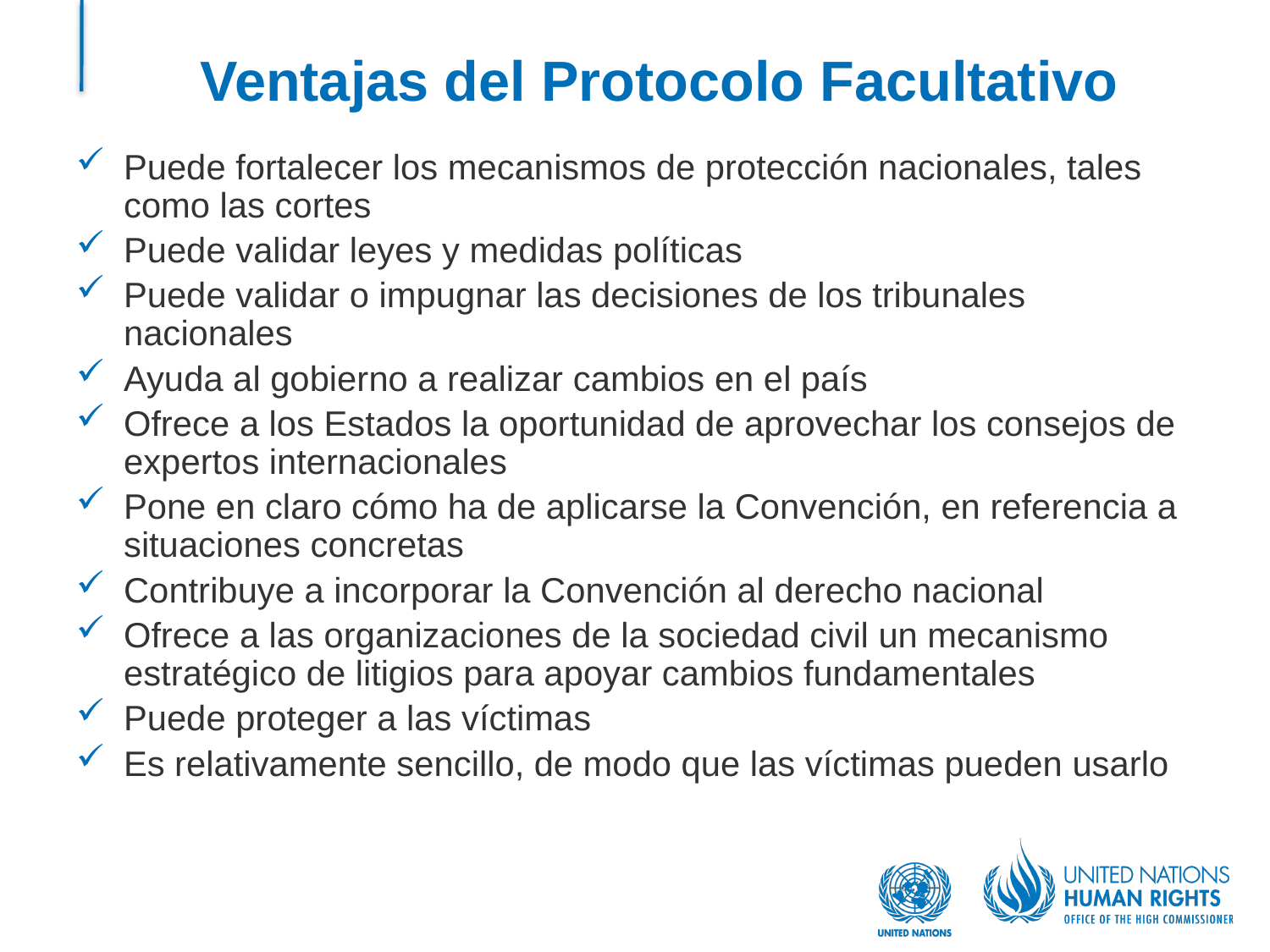

# Ventajas del Protocolo Facultativo
Puede fortalecer los mecanismos de protección nacionales, tales como las cortes
Puede validar leyes y medidas políticas
Puede validar o impugnar las decisiones de los tribunales nacionales
Ayuda al gobierno a realizar cambios en el país
Ofrece a los Estados la oportunidad de aprovechar los consejos de expertos internacionales
Pone en claro cómo ha de aplicarse la Convención, en referencia a situaciones concretas
Contribuye a incorporar la Convención al derecho nacional
Ofrece a las organizaciones de la sociedad civil un mecanismo estratégico de litigios para apoyar cambios fundamentales
Puede proteger a las víctimas
Es relativamente sencillo, de modo que las víctimas pueden usarlo